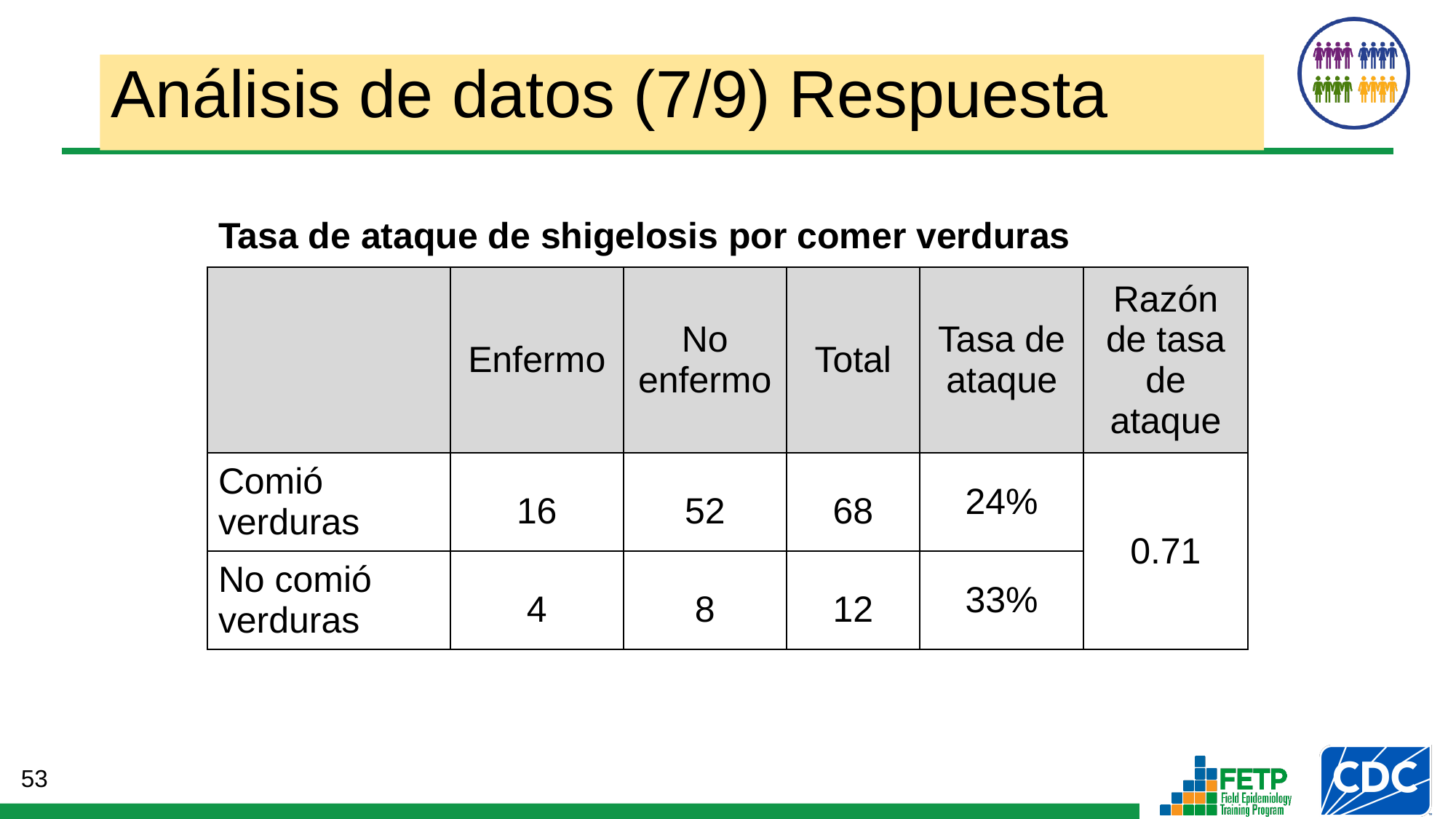

# Análisis de datos (7/9) Respuesta

Tasa de ataque de shigelosis por comer verduras

|  | Enfermo | No enfermo | Total | Tasa de ataque | Razón de tasa de ataque |
| --- | --- | --- | --- | --- | --- |
| Comió verduras | 16 | 52 | 68 | 24% | 0.71 |
| No comió verduras | 4 | 8 | 12 | 33% |  |